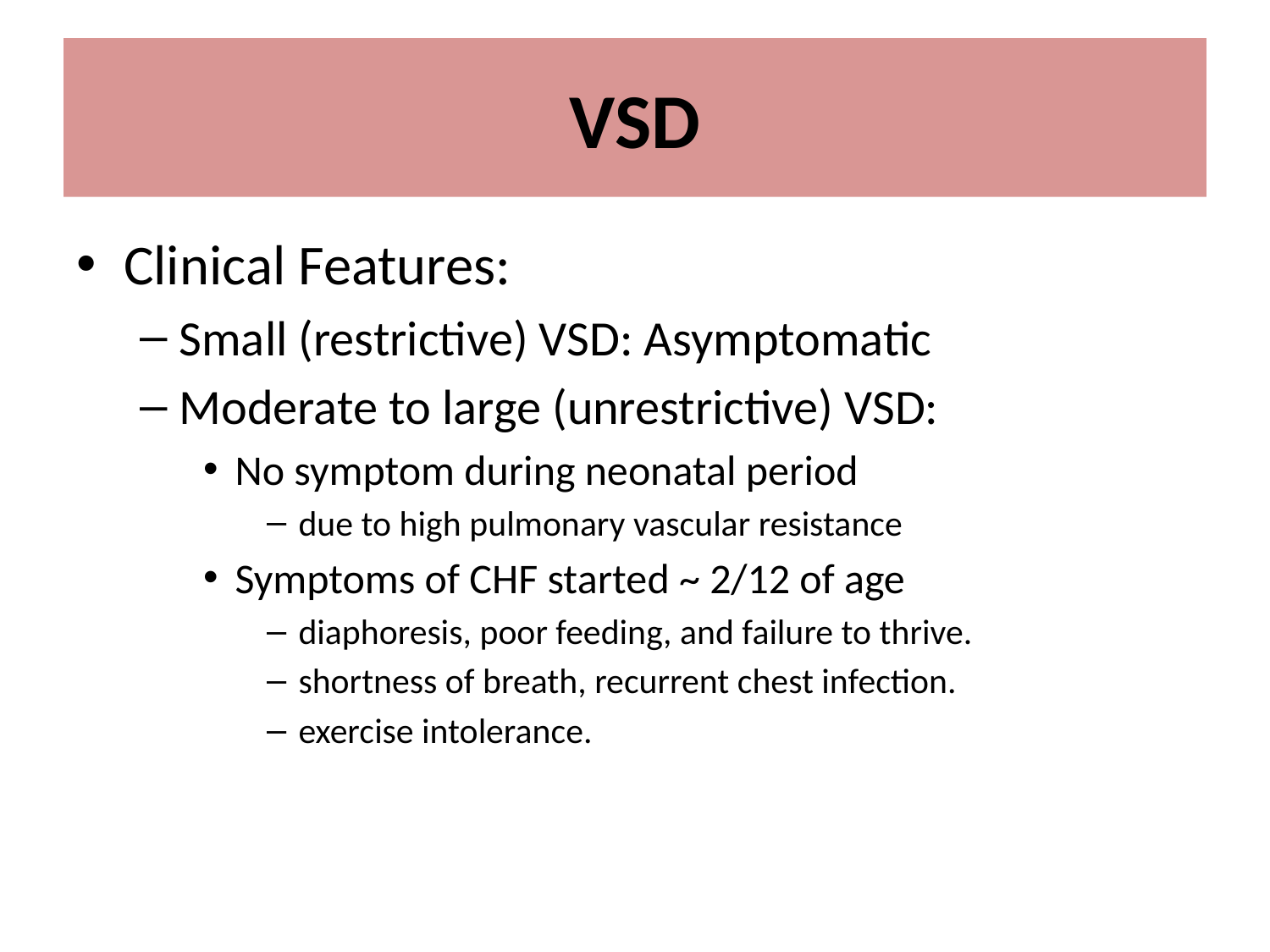

# VSD
Clinical Features:
Small (restrictive) VSD: Asymptomatic
Moderate to large (unrestrictive) VSD:
No symptom during neonatal period
due to high pulmonary vascular resistance
Symptoms of CHF started ~ 2/12 of age
diaphoresis, poor feeding, and failure to thrive.
shortness of breath, recurrent chest infection.
exercise intolerance.